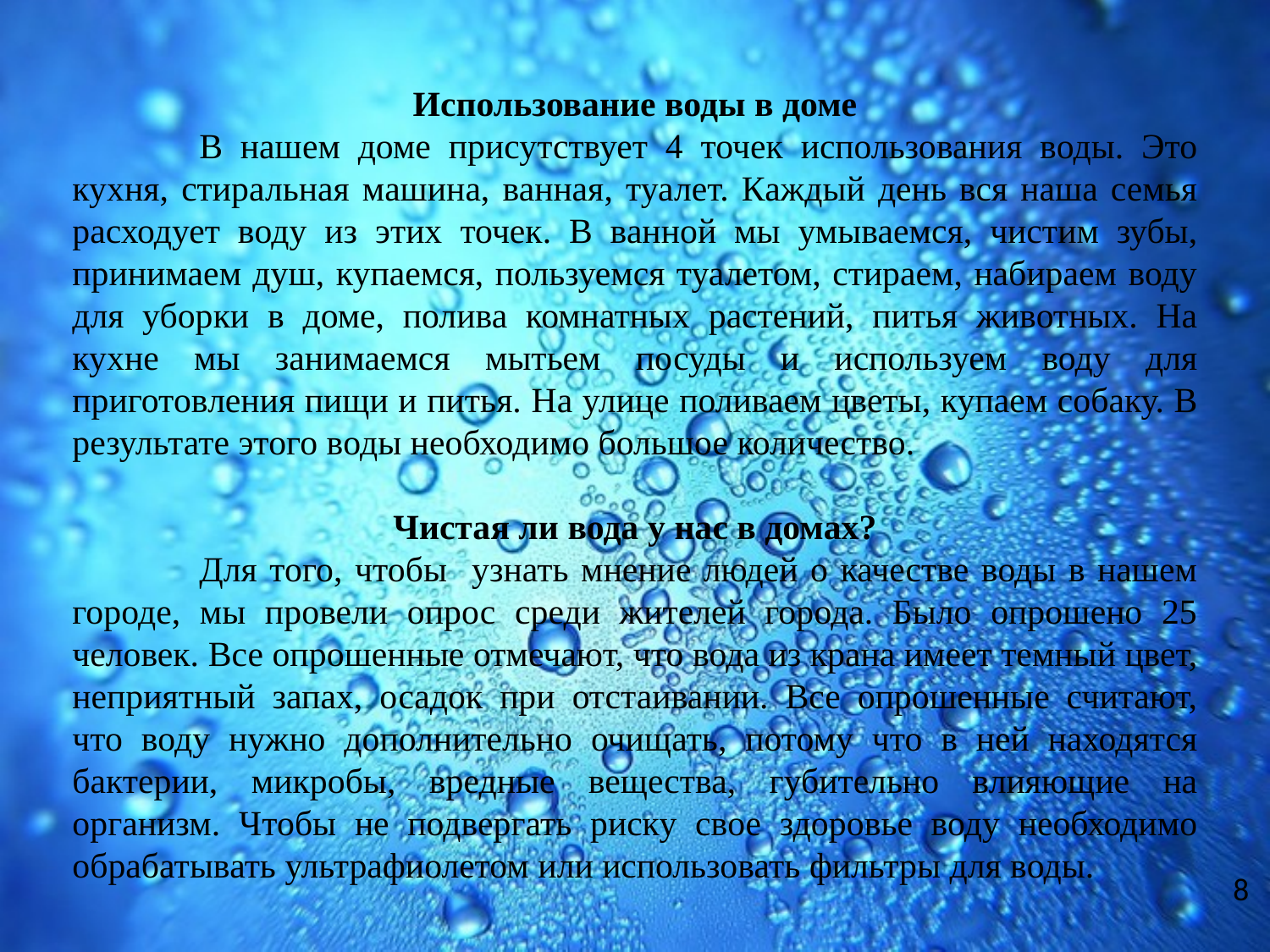

Использование воды в доме
	В нашем доме присутствует 4 точек использования воды. Это кухня, стиральная машина, ванная, туалет. Каждый день вся наша семья расходует воду из этих точек. В ванной мы умываемся, чистим зубы, принимаем душ, купаемся, пользуемся туалетом, стираем, набираем воду для уборки в доме, полива комнатных растений, питья животных. На кухне мы занимаемся мытьем посуды и используем воду для приготовления пищи и питья. На улице поливаем цветы, купаем собаку. В результате этого воды необходимо большое количество.

Чистая ли вода у нас в домах?
	Для того, чтобы  узнать мнение людей о качестве воды в нашем городе, мы провели опрос среди жителей города. Было опрошено 25 человек. Все опрошенные отмечают, что вода из крана имеет темный цвет, неприятный запах, осадок при отстаивании. Все опрошенные считают, что воду нужно дополнительно очищать, потому что в ней находятся бактерии, микробы, вредные вещества, губительно влияющие на организм. Чтобы не подвергать риску свое здоровье воду необходимо обрабатывать ультрафиолетом или использовать фильтры для воды.
8